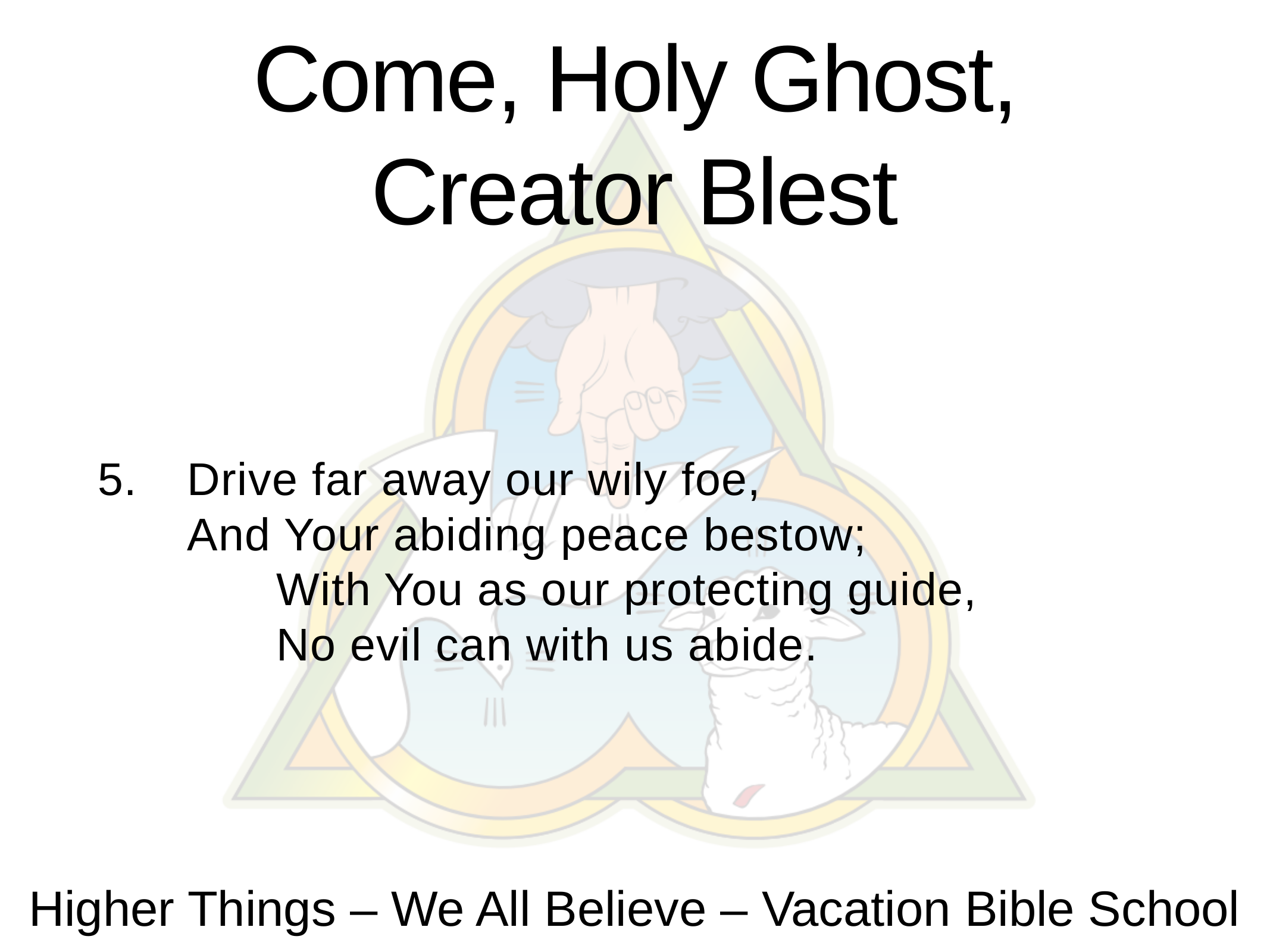

# Come, Holy Ghost, Creator Blest
5.	Drive far away our wily foe,
	And Your abiding peace bestow;
		With You as our protecting guide,
		No evil can with us abide.